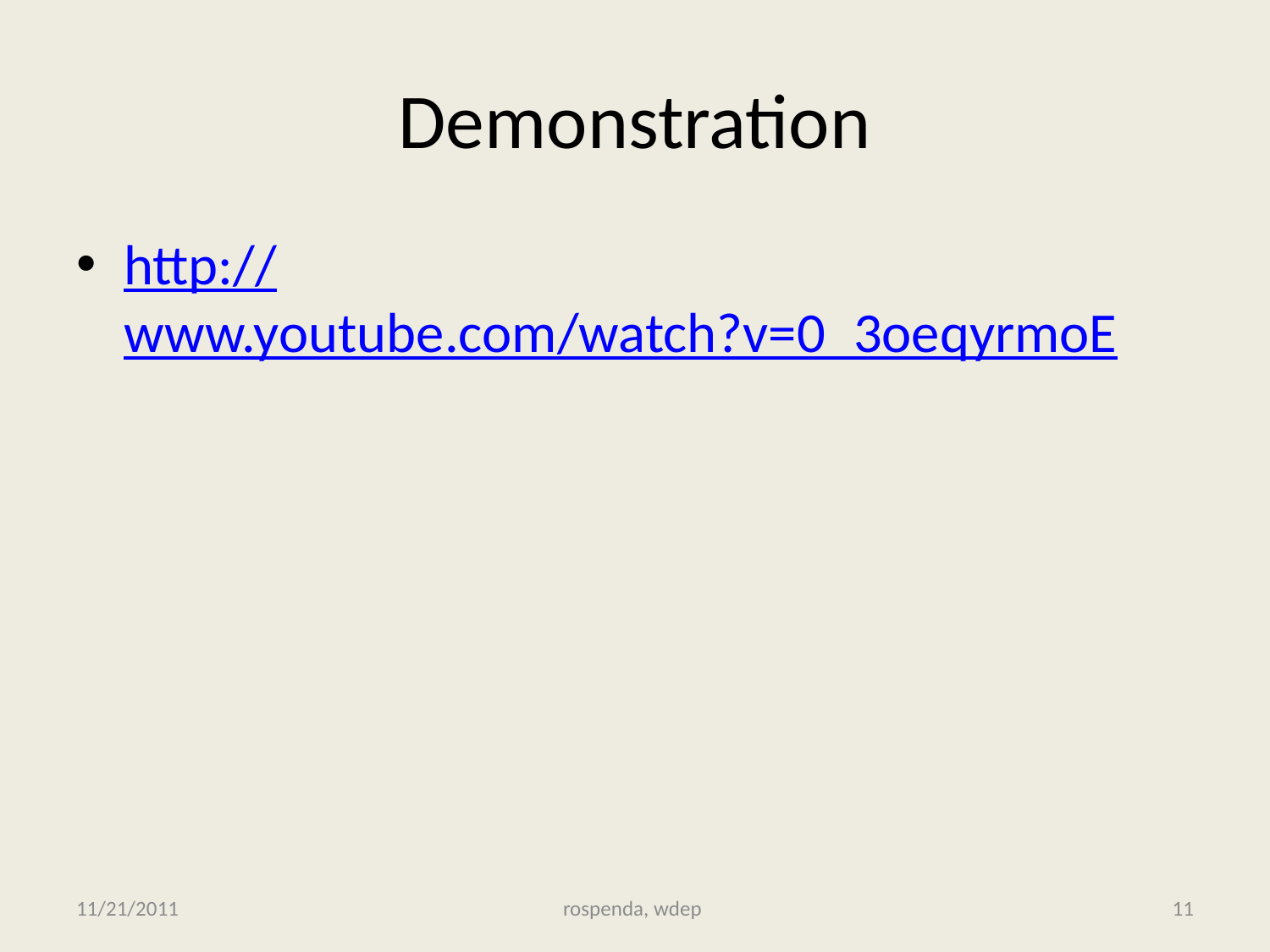

# Demonstration
http://www.youtube.com/watch?v=0_3oeqyrmoE

11/21/2011
rospenda, wdep
11